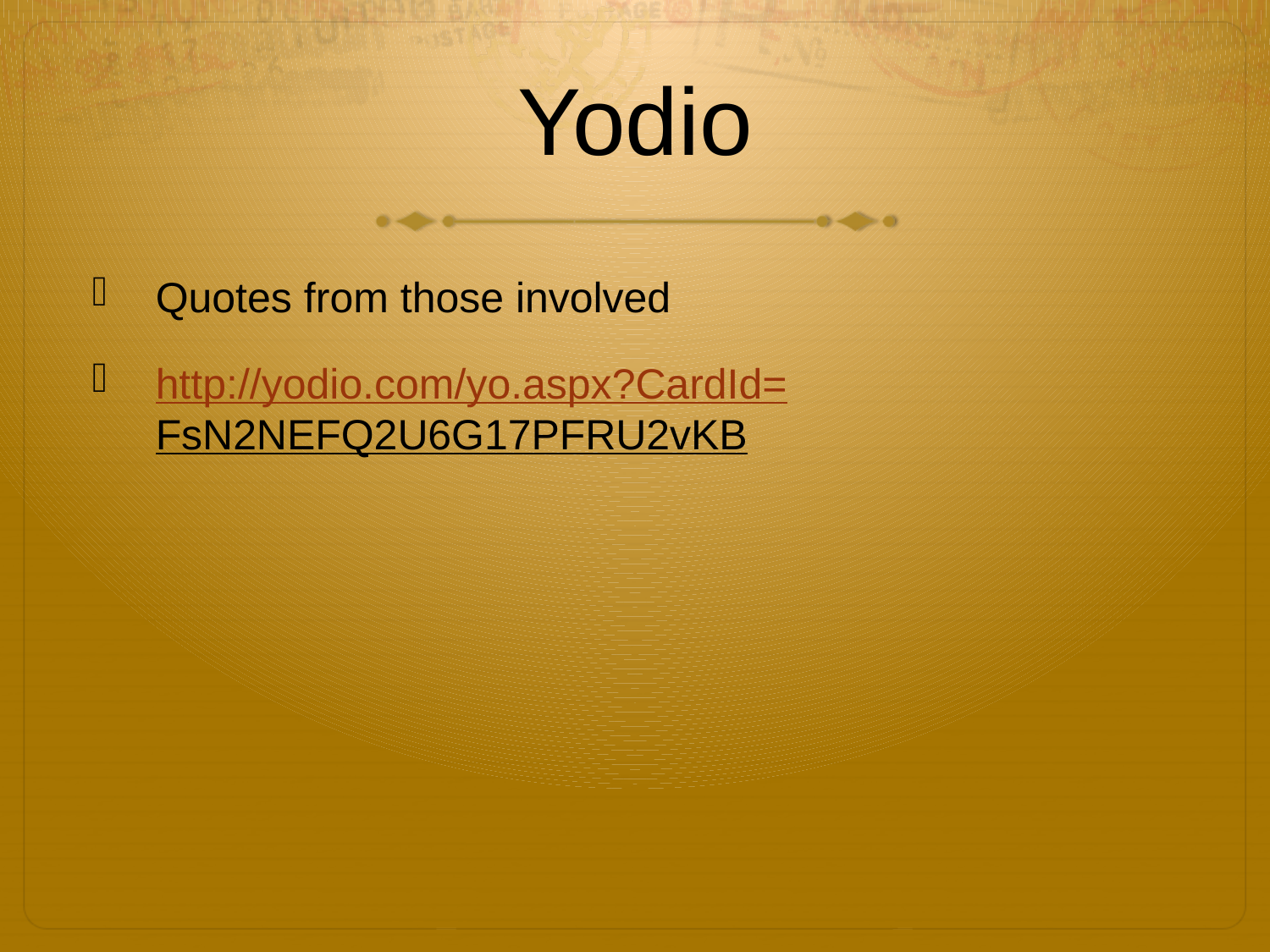

# Yodio
Quotes from those involved
http://yodio.com/yo.aspx?CardId=FsN2NEFQ2U6G17PFRU2vKB